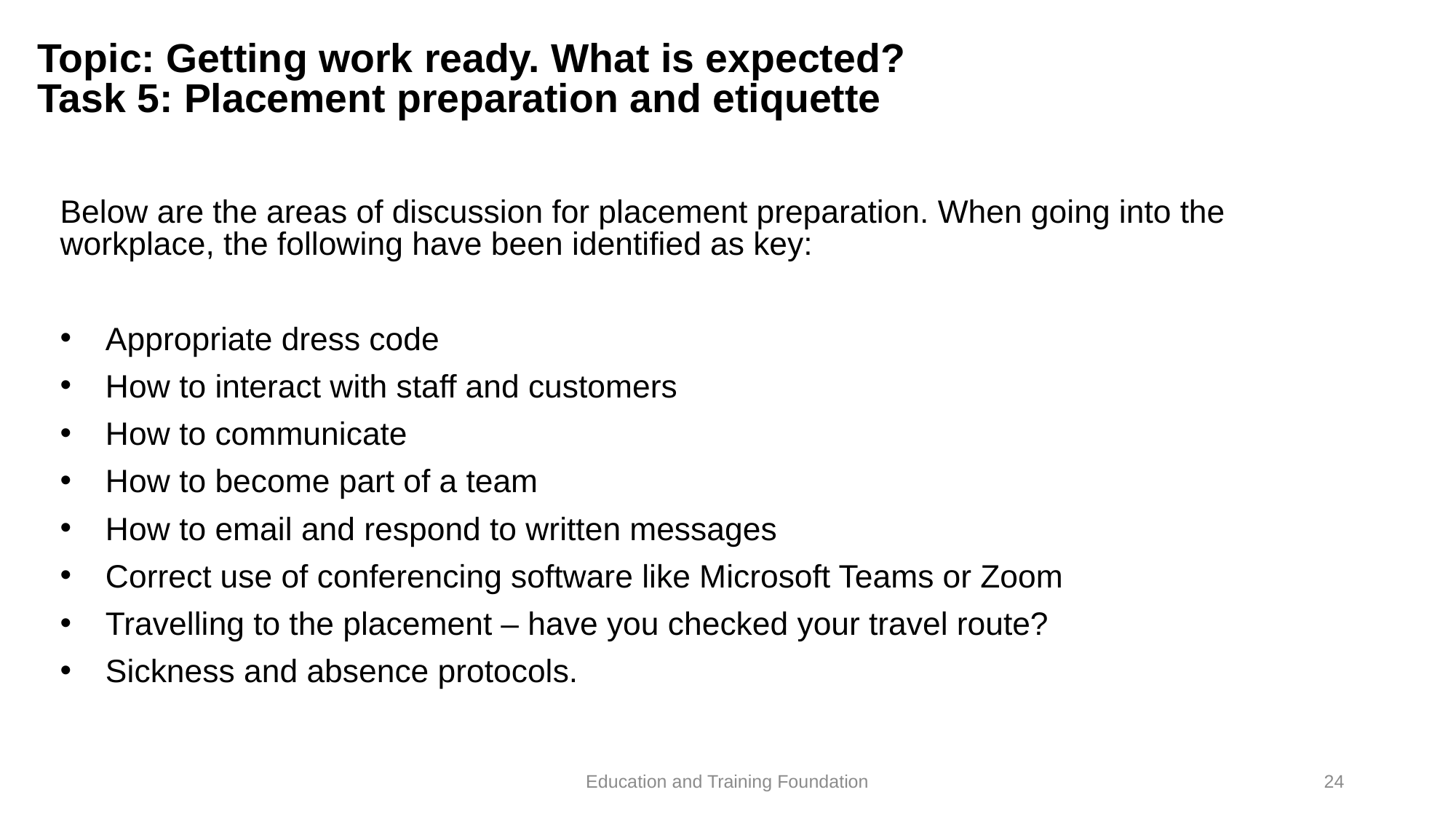

# Topic: Getting work ready. What is expected? Task 5: Placement preparation and etiquette
Below are the areas of discussion for placement preparation. When going into the workplace, the following have been identified as key:

Appropriate dress code
How to interact with staff and customers
How to communicate
How to become part of a team
How to email and respond to written messages
Correct use of conferencing software like Microsoft Teams or Zoom
Travelling to the placement – have you checked your travel route?
Sickness and absence protocols.

Education and Training Foundation
24